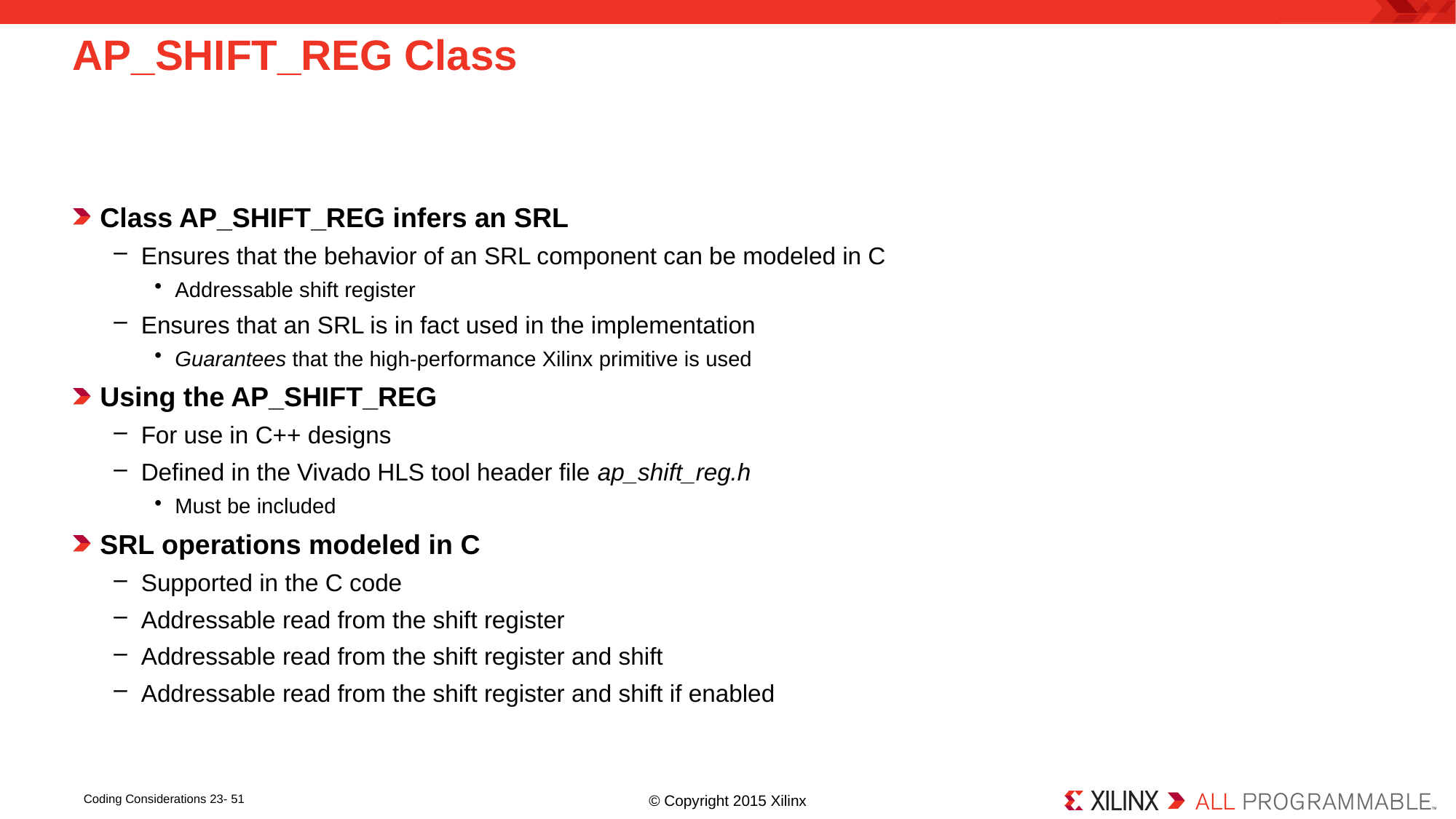

# AP_SHIFT_REG Class
Class AP_SHIFT_REG infers an SRL
Ensures that the behavior of an SRL component can be modeled in C
Addressable shift register
Ensures that an SRL is in fact used in the implementation
Guarantees that the high-performance Xilinx primitive is used
Using the AP_SHIFT_REG
For use in C++ designs
Defined in the Vivado HLS tool header file ap_shift_reg.h
Must be included
SRL operations modeled in C
Supported in the C code
Addressable read from the shift register
Addressable read from the shift register and shift
Addressable read from the shift register and shift if enabled

Coding Considerations 23- 51
© Copyright 2015 Xilinx